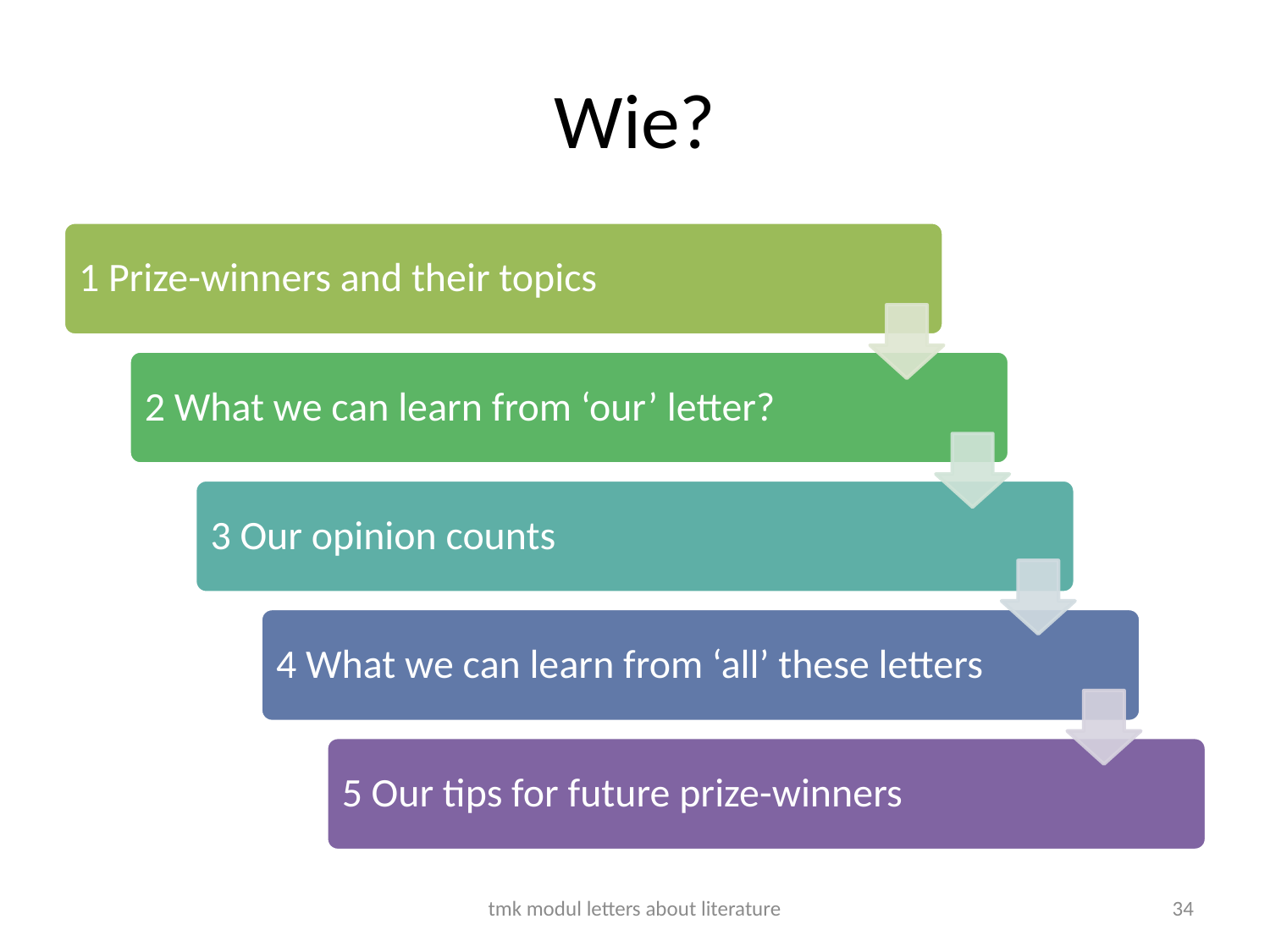

# Wie?
1 Prize-winners and their topics
2 What we can learn from ‘our’ letter?
3 Our opinion counts
4 What we can learn from ‘all’ these letters
5 Our tips for future prize-winners

tmk modul letters about literature
34